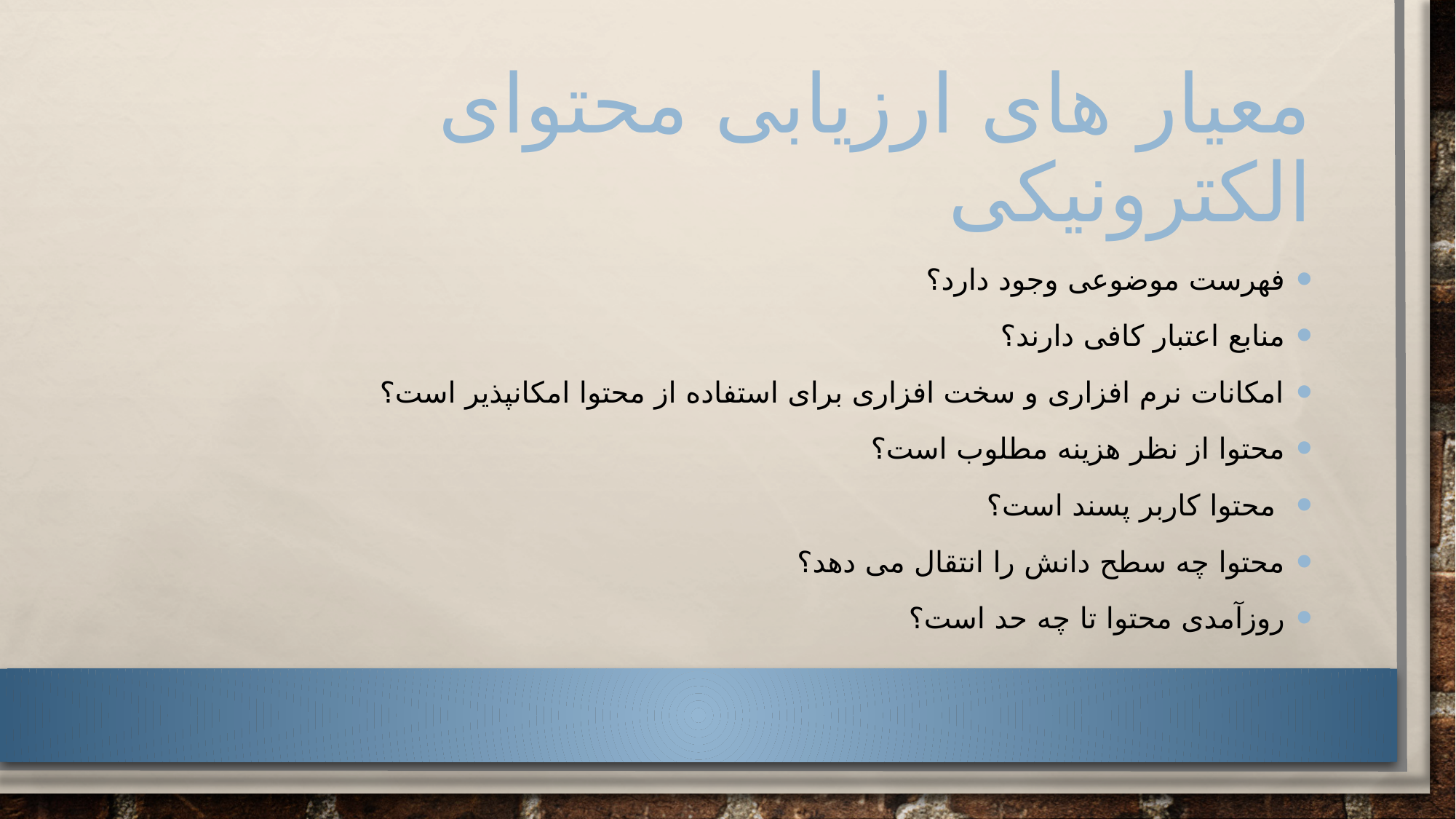

# معیار های ارزیابی محتوای الکترونیکی
فهرست موضوعی وجود دارد؟
منابع اعتبار کافی دارند؟
امکانات نرم افزاری و سخت افزاری برای استفاده از محتوا امکانپذیر است؟
محتوا از نظر هزینه مطلوب است؟
 محتوا کاربر پسند است؟
محتوا چه سطح دانش را انتقال می دهد؟
روزآمدی محتوا تا چه حد است؟